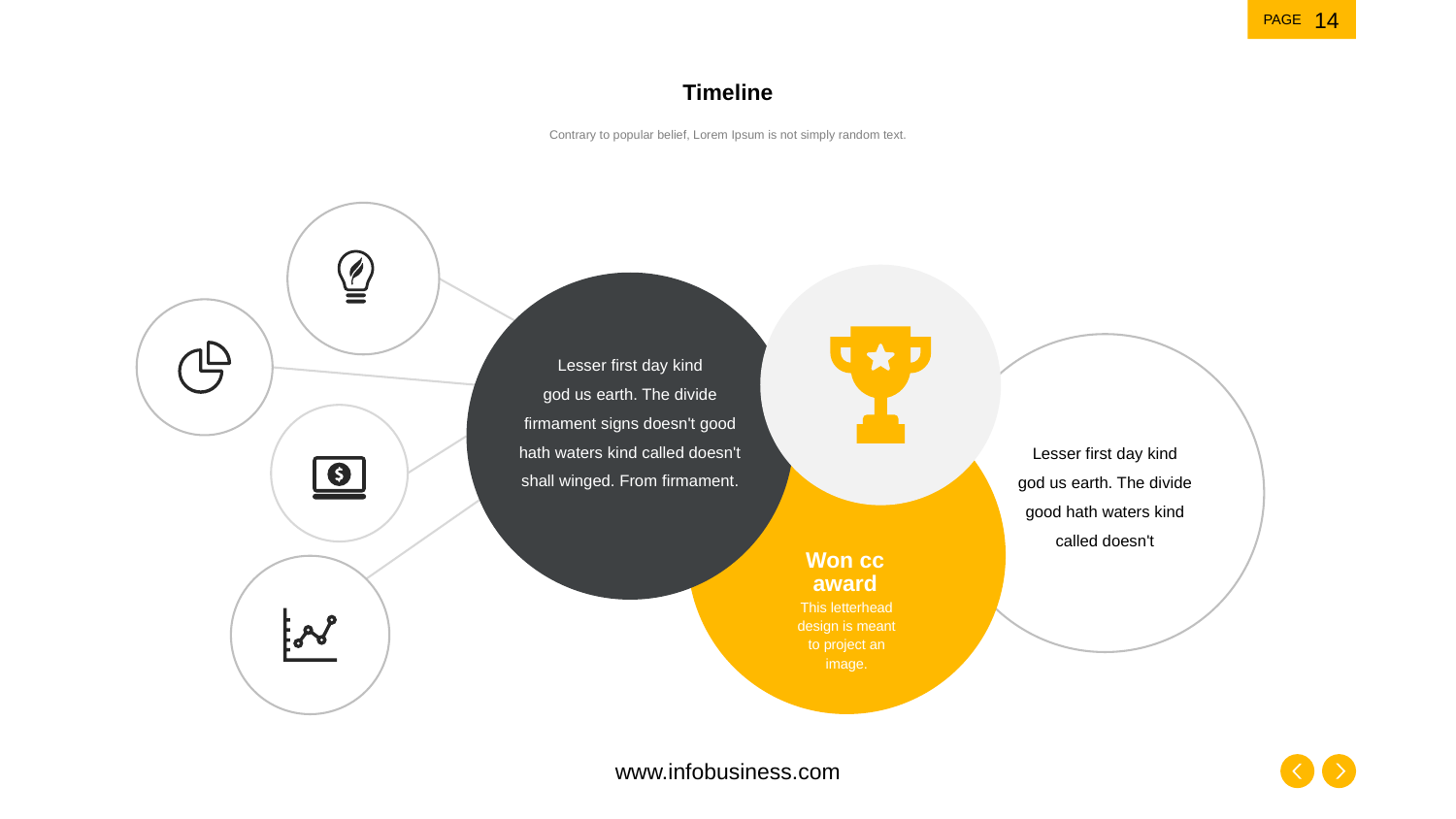

14
# Timeline
Contrary to popular belief, Lorem Ipsum is not simply random text.

Lesser first day kind
god us earth. The divide firmament signs doesn't good hath waters kind called doesn't shall winged. From firmament.

Lesser first day kind
god us earth. The divide good hath waters kind called doesn't

Won cc award
This letterhead design is meant to project an image.

www.infobusiness.com